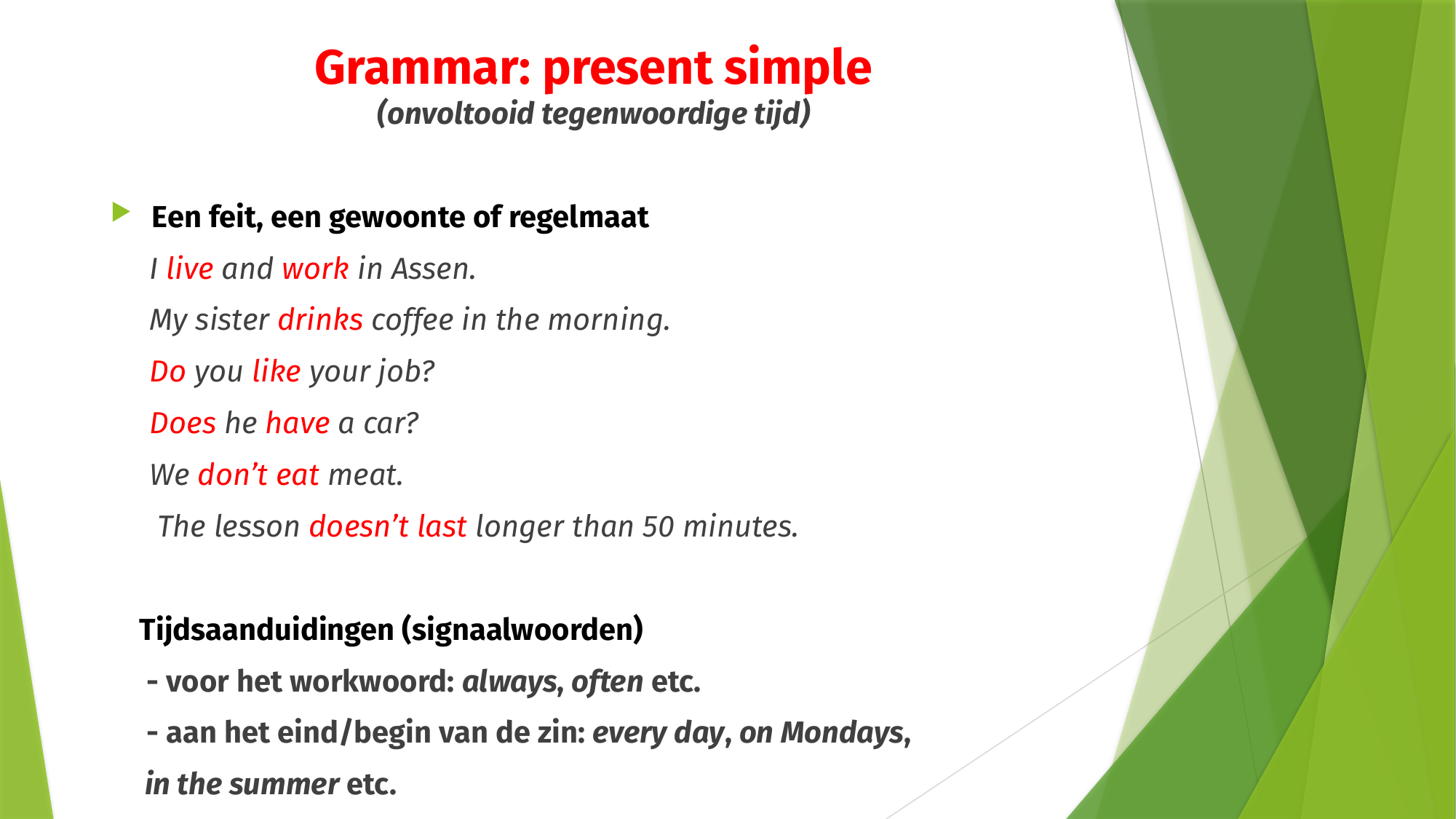

# Grammar: present simple (onvoltooid tegenwoordige tijd)
Een feit, een gewoonte of regelmaat
     I live and work in Assen.
     My sister drinks coffee in the morning.
     Do you like your job?
     Does he have a car?
     We don’t eat meat.
      The lesson doesn’t last longer than 50 minutes.

    Tijdsaanduidingen (signaalwoorden)
     - voor het workwoord: always, often etc.
     - aan het eind/begin van de zin: every day, on Mondays,
     in the summer etc.